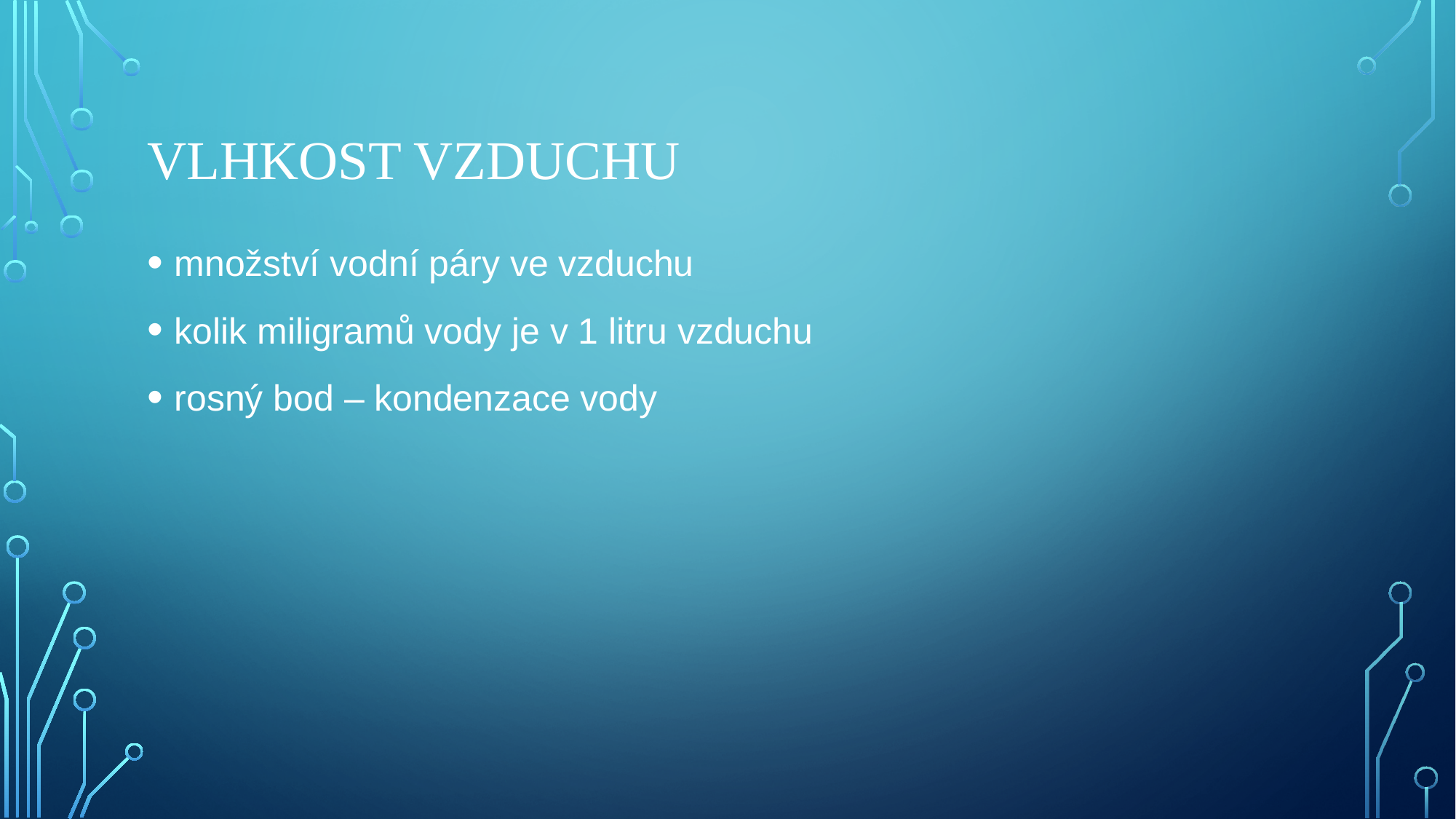

# vlhkost vzduchu
množství vodní páry ve vzduchu
kolik miligramů vody je v 1 litru vzduchu
rosný bod – kondenzace vody